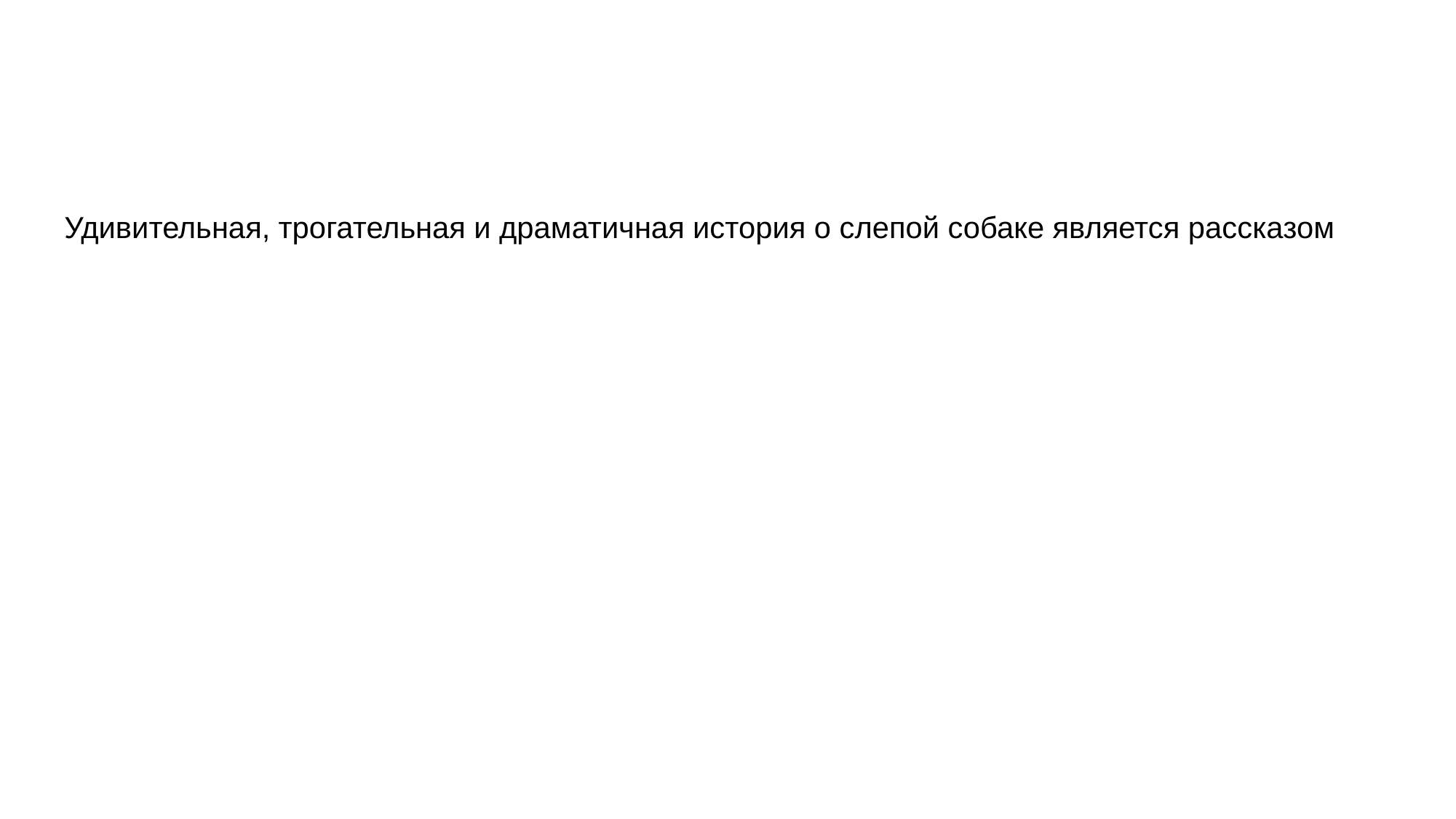

# Жанр
Удивительная, трогательная и драматичная история о слепой собаке является рассказом